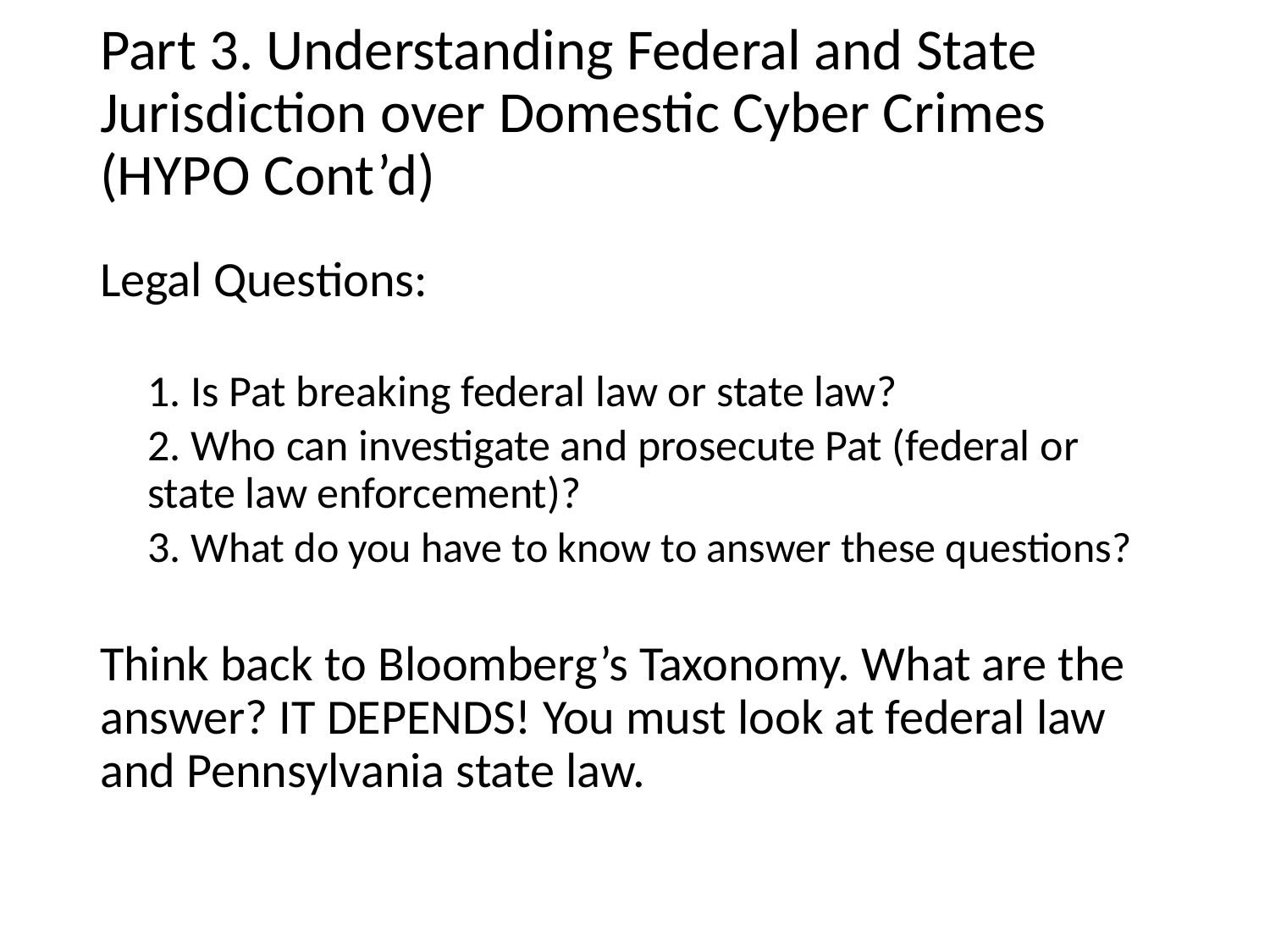

# Part 3. Understanding Federal and State Jurisdiction over Domestic Cyber Crimes (HYPO Cont’d)
Legal Questions:

1. Is Pat breaking federal law or state law?
2. Who can investigate and prosecute Pat (federal or state law enforcement)?
3. What do you have to know to answer these questions?

Think back to Bloomberg’s Taxonomy. What are the answer? IT DEPENDS! You must look at federal law and Pennsylvania state law.